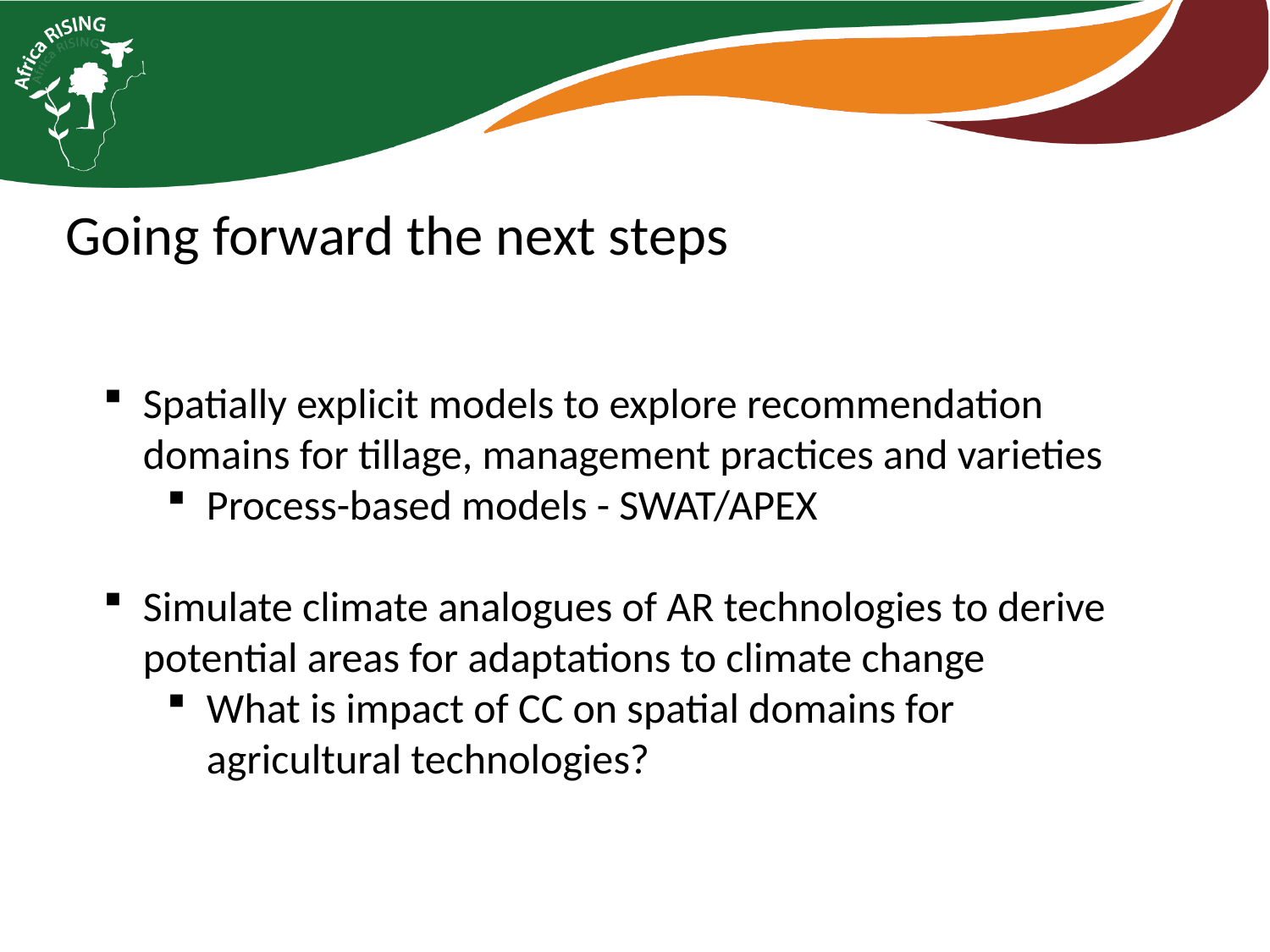

# Going forward the next steps
Spatially explicit models to explore recommendation domains for tillage, management practices and varieties
Process-based models - SWAT/APEX

Simulate climate analogues of AR technologies to derive potential areas for adaptations to climate change
What is impact of CC on spatial domains for agricultural technologies?